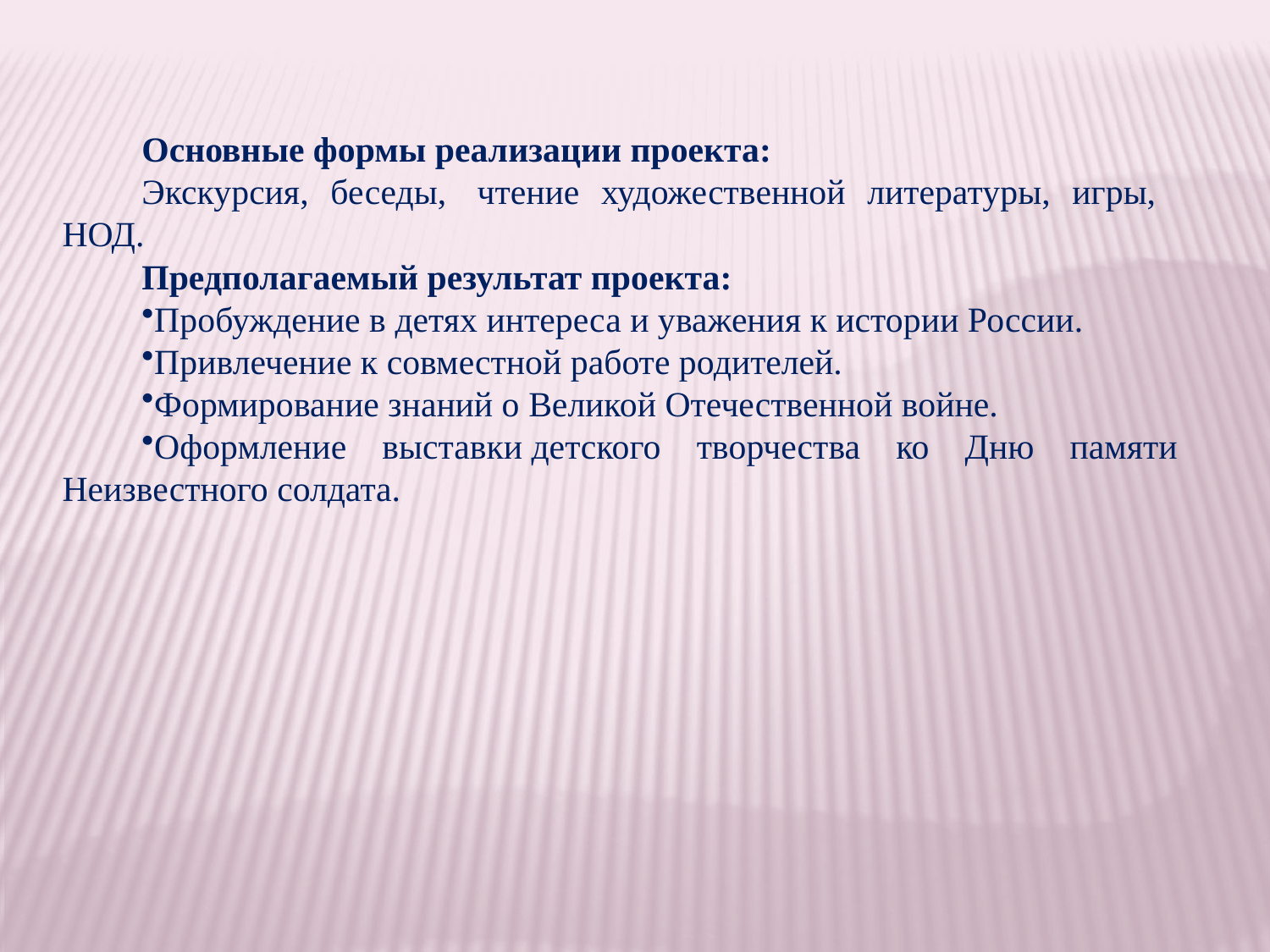

Основные формы реализации проекта:
Экскурсия, беседы,  чтение художественной литературы, игры,  НОД.
Предполагаемый результат проекта:
Пробуждение в детях интереса и уважения к истории России.
Привлечение к совместной работе родителей.
Формирование знаний о Великой Отечественной войне.
Оформление выставки детского творчества ко Дню памяти Неизвестного солдата.